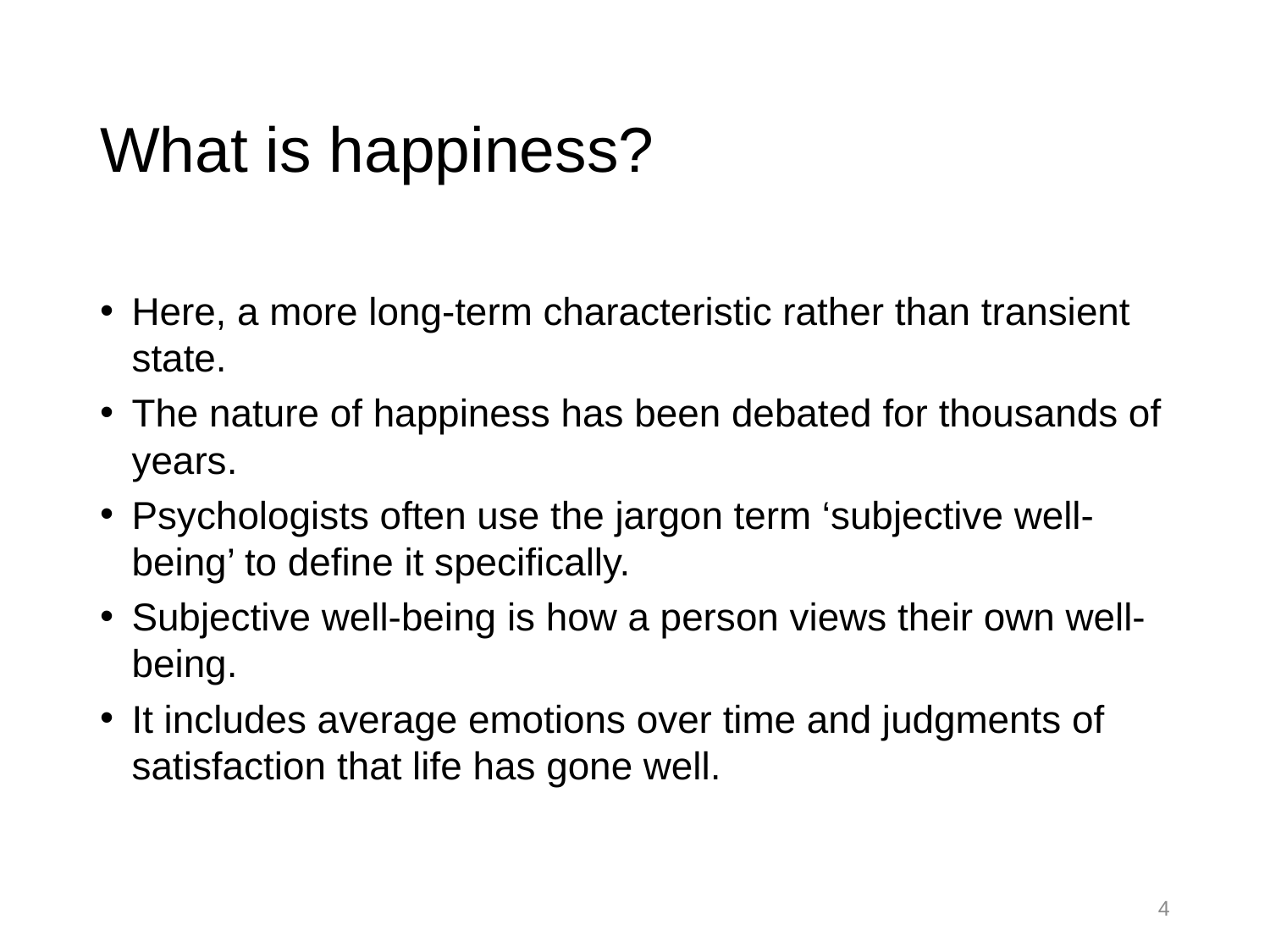

# What is happiness?
Here, a more long-term characteristic rather than transient state.
The nature of happiness has been debated for thousands of years.
Psychologists often use the jargon term ‘subjective well-being’ to define it specifically.
Subjective well-being is how a person views their own well-being.
It includes average emotions over time and judgments of satisfaction that life has gone well.
4